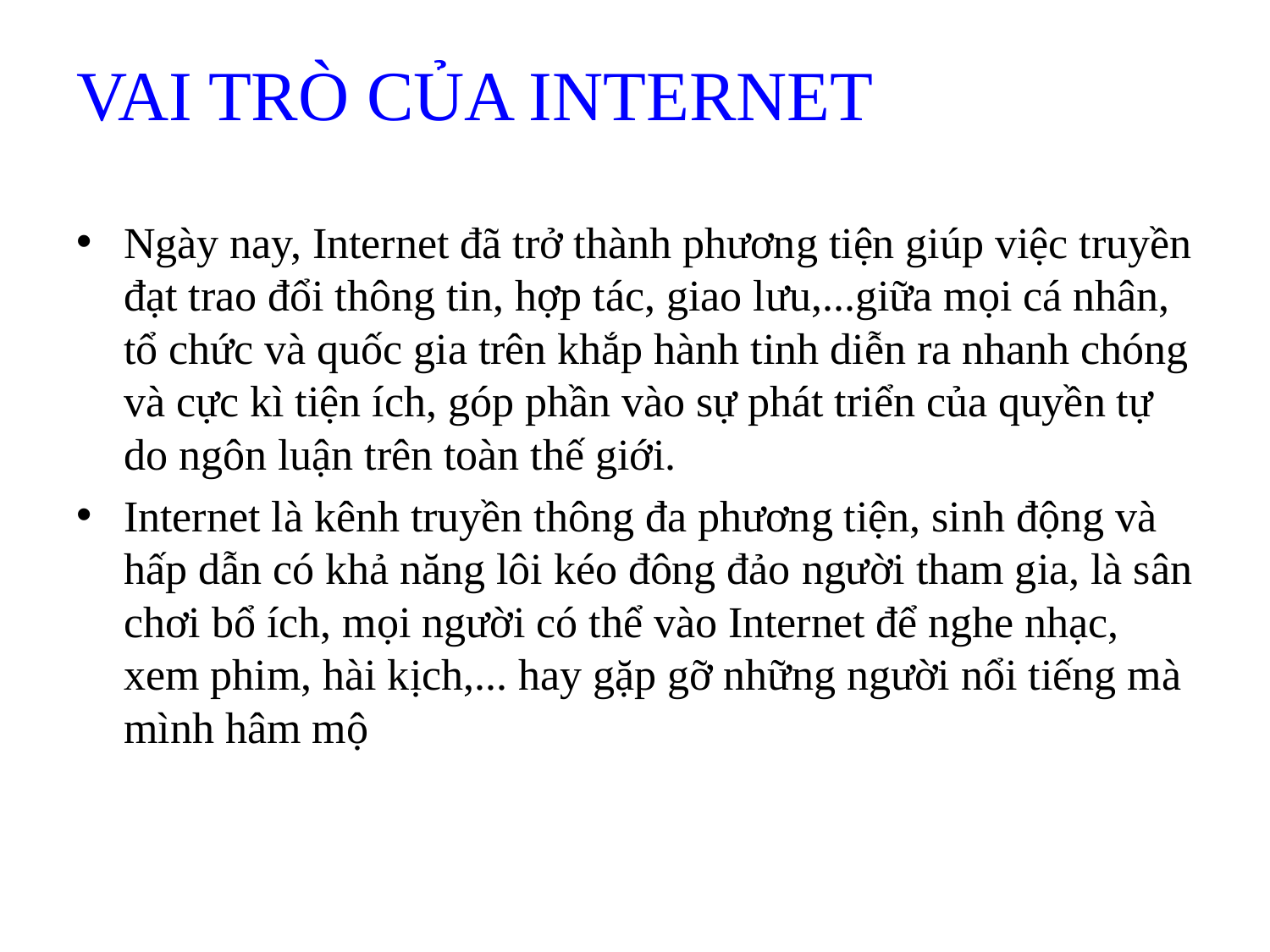

# VAI TRÒ CỦA INTERNET

Ngày nay, Internet đã trở thành phương tiện giúp việc truyền đạt trao đổi thông tin, hợp tác, giao lưu,...giữa mọi cá nhân, tổ chức và quốc gia trên khắp hành tinh diễn ra nhanh chóng và cực kì tiện ích, góp phần vào sự phát triển của quyền tự do ngôn luận trên toàn thế giới.
Internet là kênh truyền thông đa phương tiện, sinh động và hấp dẫn có khả năng lôi kéo đông đảo người tham gia, là sân chơi bổ ích, mọi người có thể vào Internet để nghe nhạc, xem phim, hài kịch,... hay gặp gỡ những người nổi tiếng mà mình hâm mộ